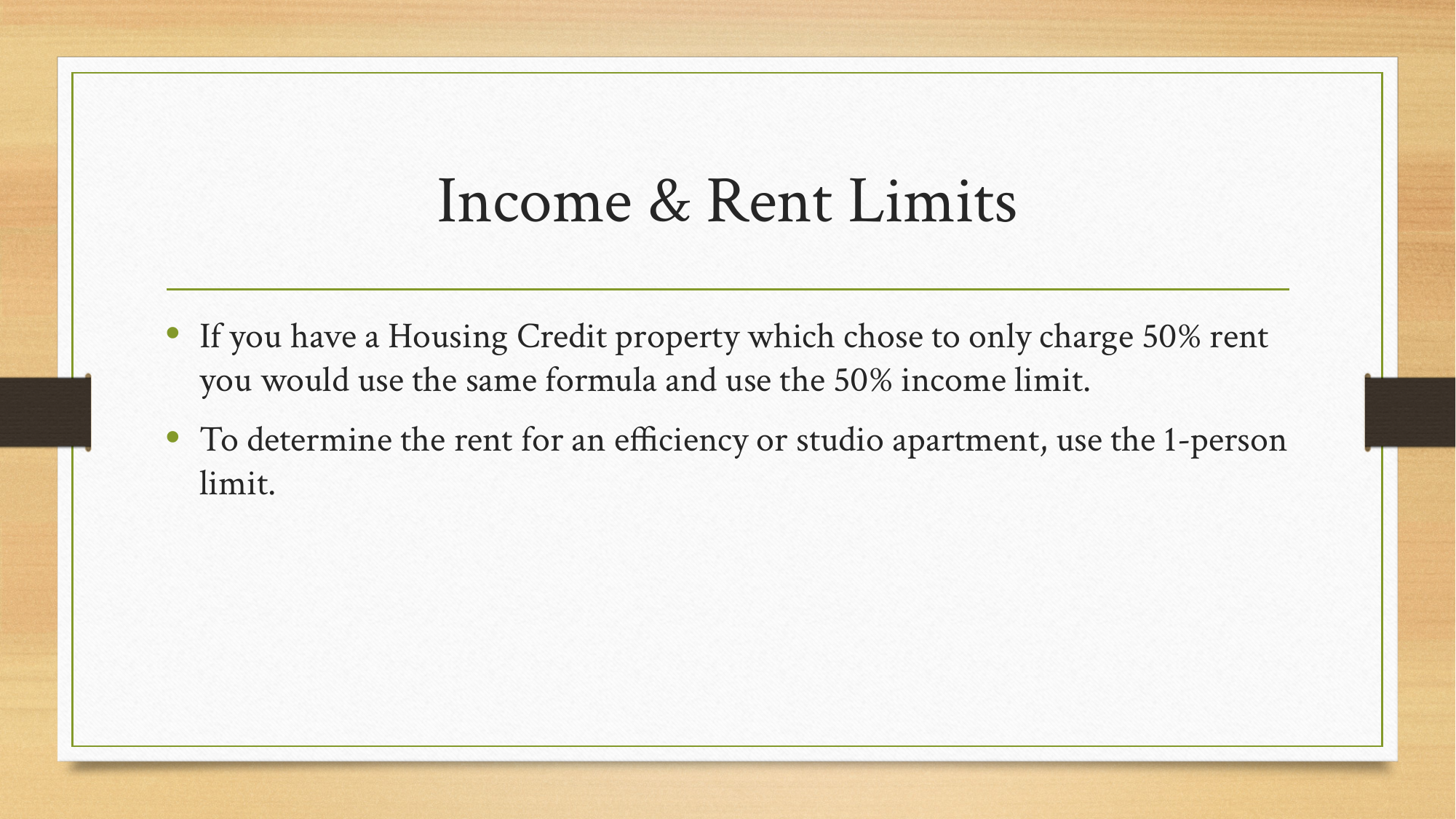

# Income & Rent Limits
If you have a Housing Credit property which chose to only charge 50% rent you would use the same formula and use the 50% income limit.
To determine the rent for an efficiency or studio apartment, use the 1-person limit.